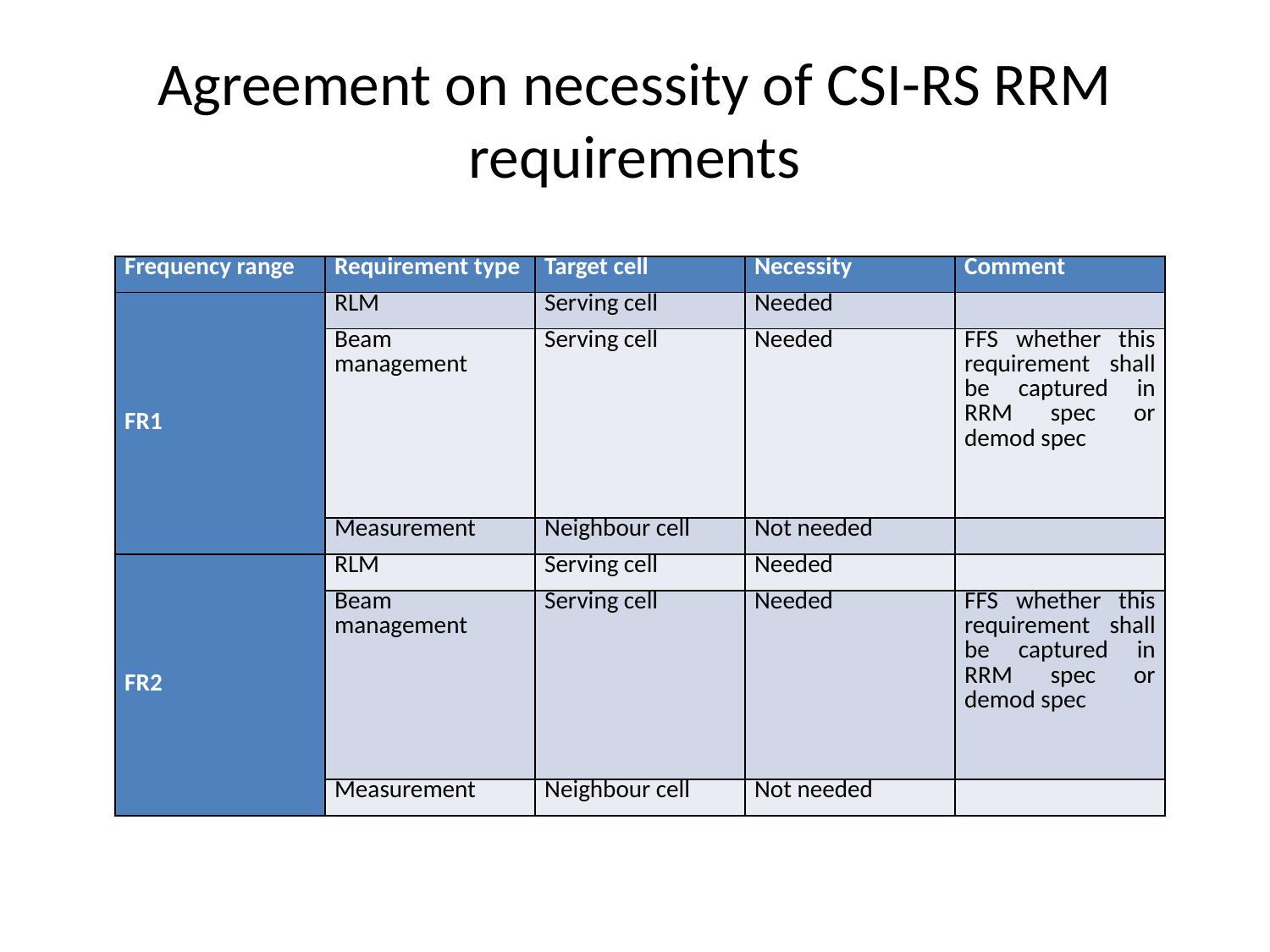

# Agreement on necessity of CSI-RS RRM requirements
| Frequency range | Requirement type | Target cell | Necessity | Comment |
| --- | --- | --- | --- | --- |
| FR1 | RLM | Serving cell | Needed |  |
|  | Beam management | Serving cell | Needed | FFS whether this requirement shall be captured in RRM spec or demod spec |
|  | Measurement | Neighbour cell | Not needed |  |
| FR2 | RLM | Serving cell | Needed |  |
|  | Beam management | Serving cell | Needed | FFS whether this requirement shall be captured in RRM spec or demod spec |
|  | Measurement | Neighbour cell | Not needed |  |